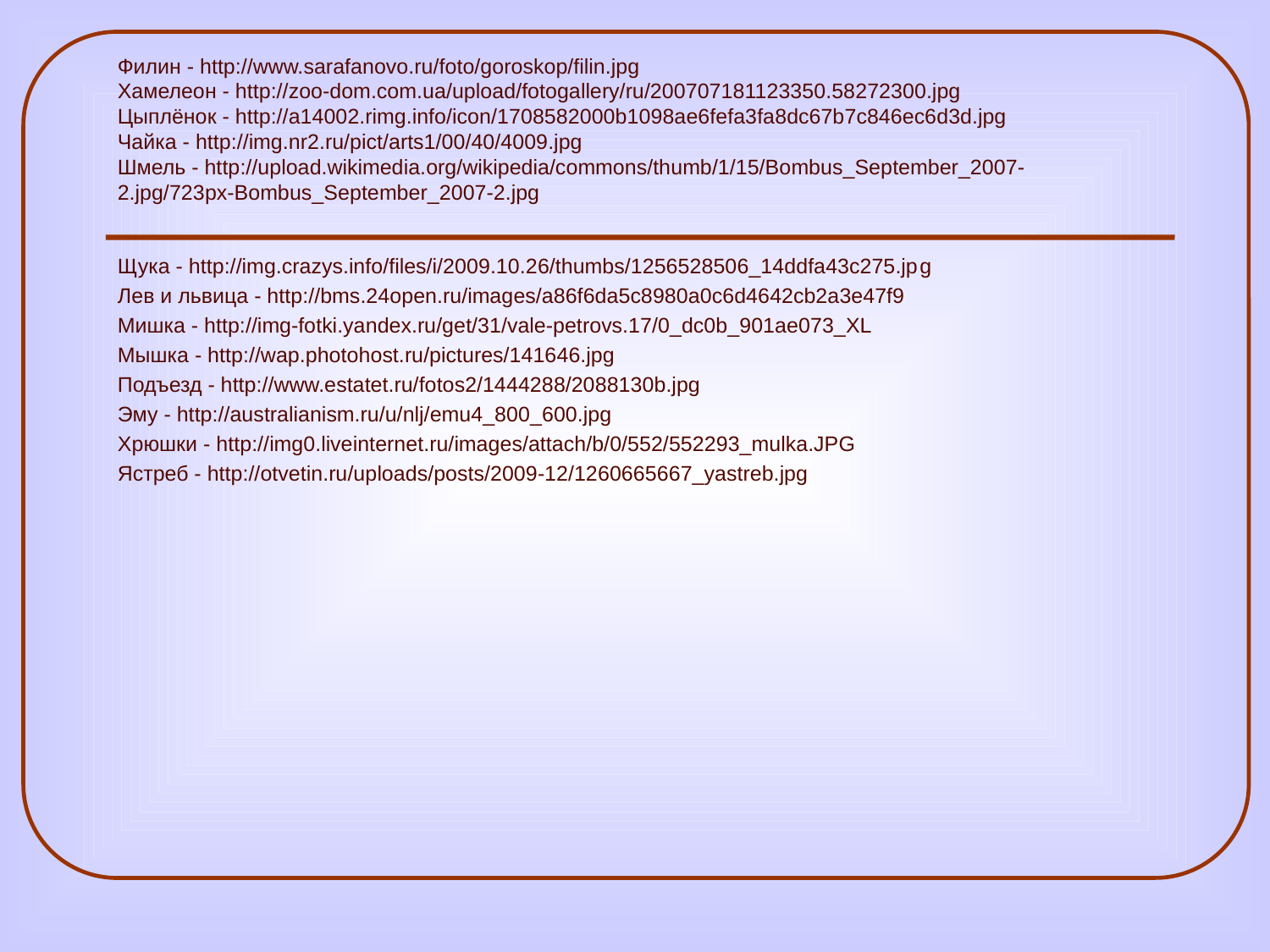

Филин - http://www.sarafanovo.ru/foto/goroskop/filin.jpg
Хамелеон - http://zoo-dom.com.ua/upload/fotogallery/ru/200707181123350.58272300.jpg
Цыплёнок - http://a14002.rimg.info/icon/1708582000b1098ae6fefa3fa8dc67b7c846ec6d3d.jpg
Чайка - http://img.nr2.ru/pict/arts1/00/40/4009.jpg
Шмель - http://upload.wikimedia.org/wikipedia/commons/thumb/1/15/Bombus_September_2007-2.jpg/723px-Bombus_September_2007-2.jpg
Щука - http://img.crazys.info/files/i/2009.10.26/thumbs/1256528506_14ddfa43c275.jpg
Лев и львица - http://bms.24open.ru/images/a86f6da5c8980a0c6d4642cb2a3e47f9
Мишка - http://img-fotki.yandex.ru/get/31/vale-petrovs.17/0_dc0b_901ae073_XL
Мышка - http://wap.photohost.ru/pictures/141646.jpg
Подъезд - http://www.estatet.ru/fotos2/1444288/2088130b.jpg
Эму - http://australianism.ru/u/nlj/emu4_800_600.jpg
Хрюшки - http://img0.liveinternet.ru/images/attach/b/0/552/552293_mulka.JPG
Ястреб - http://otvetin.ru/uploads/posts/2009-12/1260665667_yastreb.jpg